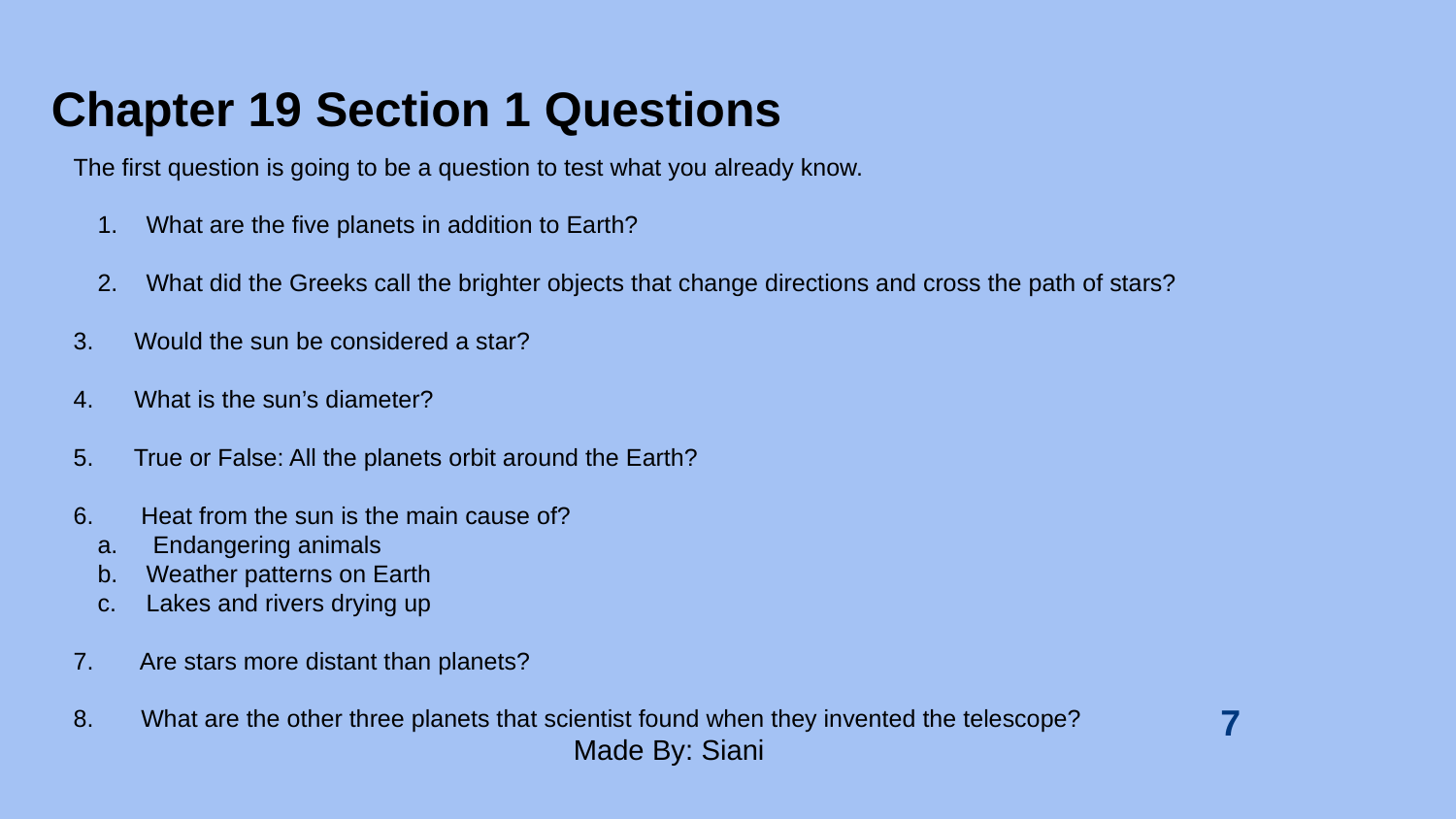

# Chapter 19 Section 1 Questions
The first question is going to be a question to test what you already know.

What are the five planets in addition to Earth?

What did the Greeks call the brighter objects that change directions and cross the path of stars?

3.      Would the sun be considered a star?

4.      What is the sun’s diameter?

5.      True or False: All the planets orbit around the Earth?

6.       Heat from the sun is the main cause of?
 Endangering animals
Weather patterns on Earth
Lakes and rivers drying up

7.       Are stars more distant than planets?

8.       What are the other three planets that scientist found when they invented the telescope?
7
Made By: Siani